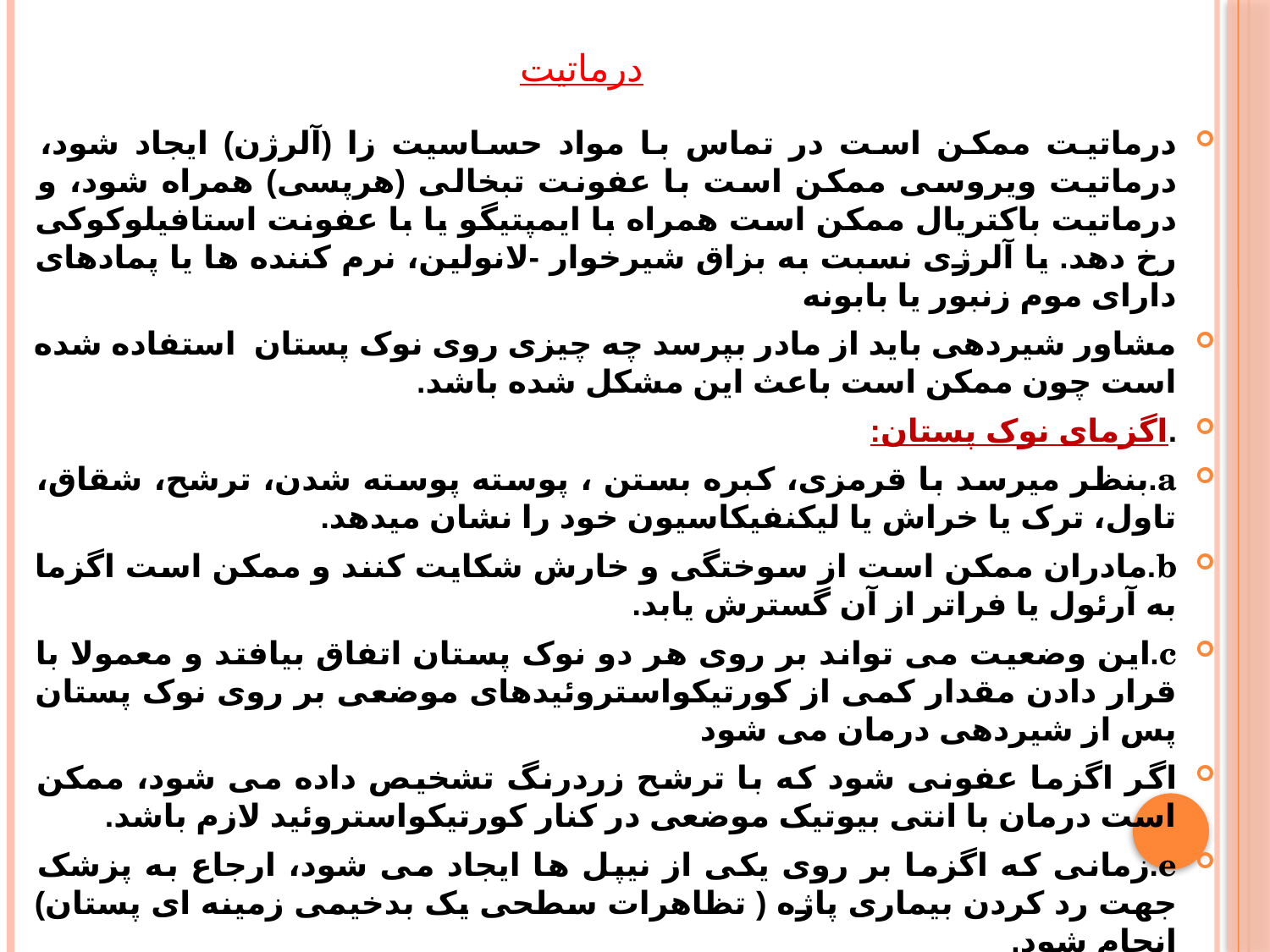

# درماتیت
درماتیت ممکن است در تماس با مواد حساسیت زا (آلرژن) ایجاد شود، درماتیت ویروسی ممکن است با عفونت تبخالی (هرپسی) همراه شود، و درماتیت باکتریال ممکن است همراه با ایمپتیگو یا با عفونت استافیلوکوکی رخ دهد. یا آلرژی نسبت به بزاق شیرخوار -لانولین، نرم کننده ها یا پمادهای دارای موم زنبور یا بابونه
مشاور شیردهی باید از مادر بپرسد چه چیزی روی نوک پستان  استفاده شده است چون ممکن است باعث این مشکل شده باشد.
.اگزمای نوک پستان:
a.بنظر میرسد با قرمزی، کبره بستن ، پوسته پوسته شدن، ترشح، شقاق، تاول، ترک یا خراش یا لیکنفیکاسیون خود را نشان میدهد.
b.مادران ممکن است از سوختگی و خارش شکایت کنند و ممکن است اگزما به آرئول یا فراتر از آن گسترش یابد.
c.این وضعیت می تواند بر روی هر دو نوک پستان اتفاق بیافتد و معمولا با قرار دادن مقدار کمی از کورتیکواستروئیدهای موضعی بر روی نوک پستان پس از شیردهی درمان می شود
اگر اگزما عفونی شود که با ترشح زردرنگ تشخیص داده می شود، ممکن است درمان با انتی بیوتیک موضعی در کنار کورتیکواستروئید لازم باشد.
e.زمانی که اگزما بر روی یکی از نیپل ها ایجاد می شود، ارجاع به پزشک جهت رد کردن بیماری پاژه ( تظاهرات سطحی یک بدخیمی زمینه ای پستان) انجام شود.

درمان:سوتین نخی-زینک اکسید-پمادکورتون-بررسی پمپ و..-سوتین نخی-بزاق دهان وشستن دهان